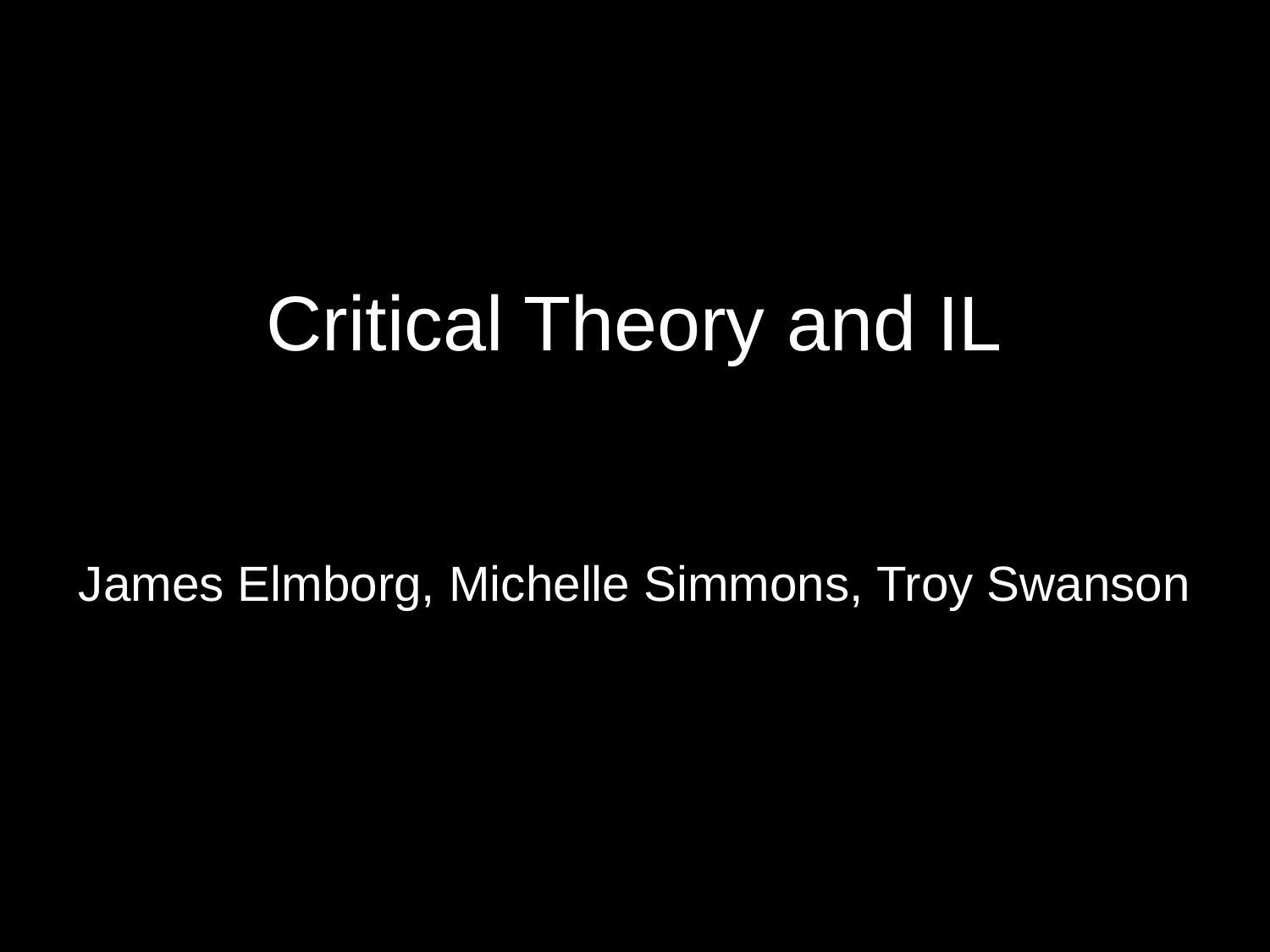

# Critical Theory and IL James Elmborg, Michelle Simmons, Troy Swanson